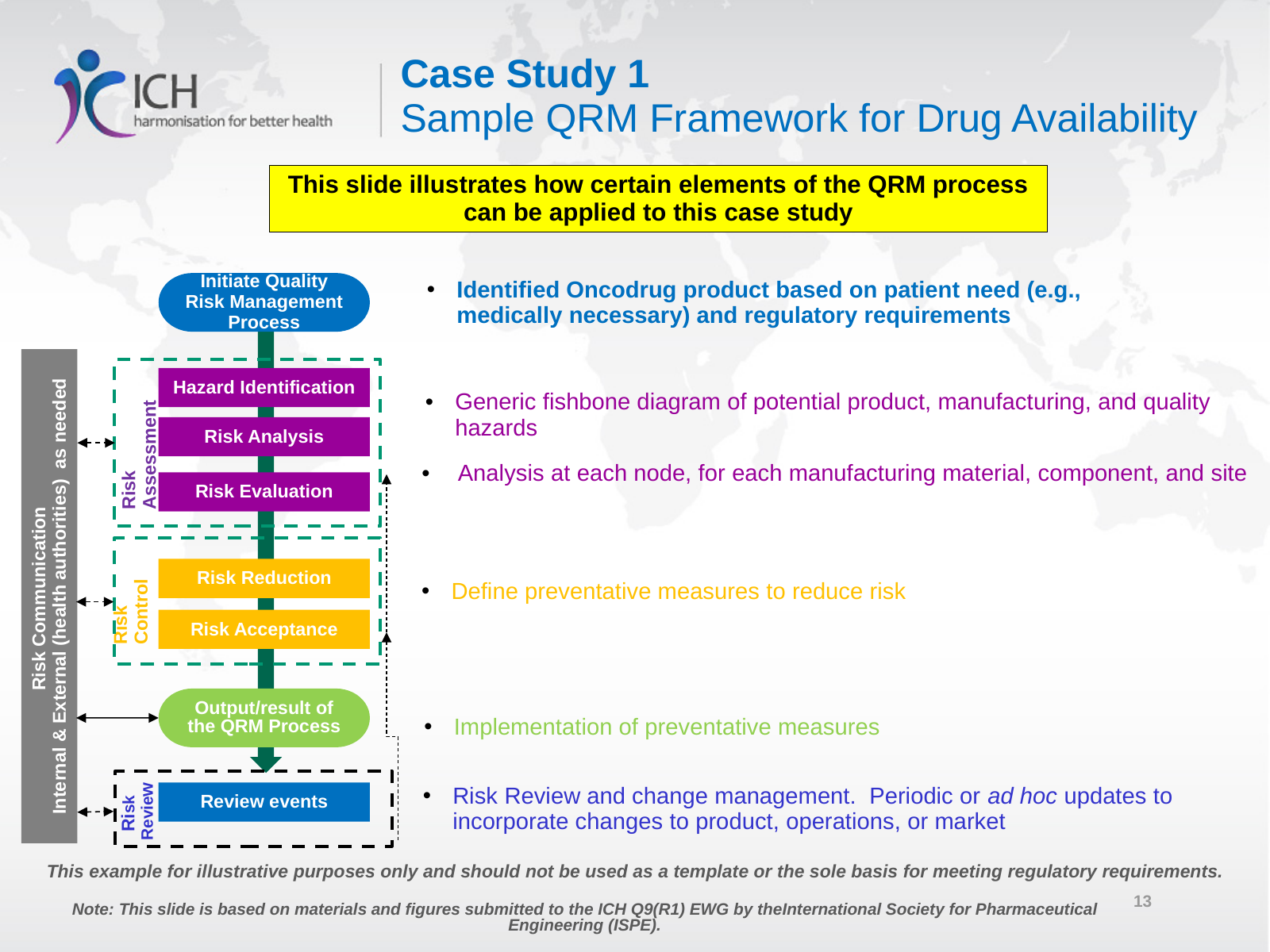

# Case Study 1 Sample QRM Framework for Drug Availability
This slide illustrates how certain elements of the QRM process can be applied to this case study
Identified Oncodrug product based on patient need (e.g., medically necessary) and regulatory requirements
Initiate Quality Risk Management Process

Hazard Identification
Generic fishbone diagram of potential product, manufacturing, and quality hazards
Risk Analysis
Risk Assessment
 Analysis at each node, for each manufacturing material, component, and site
Risk Evaluation

Risk Reduction
Risk Communication
Internal & External (health authorities)  as needed
Risk Control
Define preventative measures to reduce risk
Risk Acceptance

Output/result of the QRM Process
Implementation of preventative measures

Risk Review and change management.  Periodic or ad hoc updates to incorporate changes to product, operations, or market
Review events
Risk
Review
This example for illustrative purposes only and should not be used as a template or the sole basis for meeting regulatory requirements.
Note: This slide is based on materials and figures submitted to the ICH Q9(R1) EWG by theInternational Society for Pharmaceutical Engineering (ISPE).